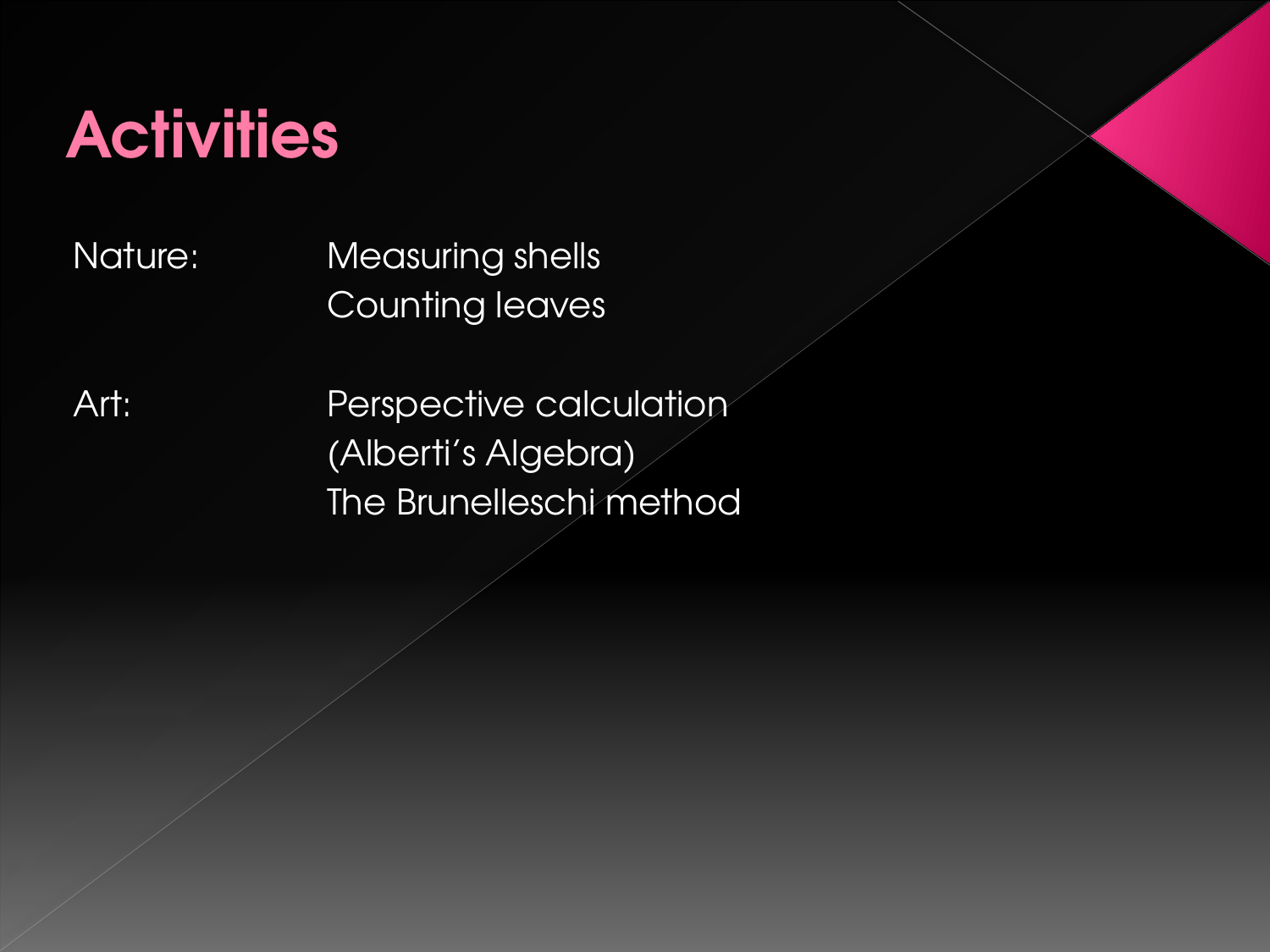

# Activities
Nature: 	Measuring shells
		Counting leaves

Art:		Perspective calculation
		(Alberti’s Algebra)
		The Brunelleschi method